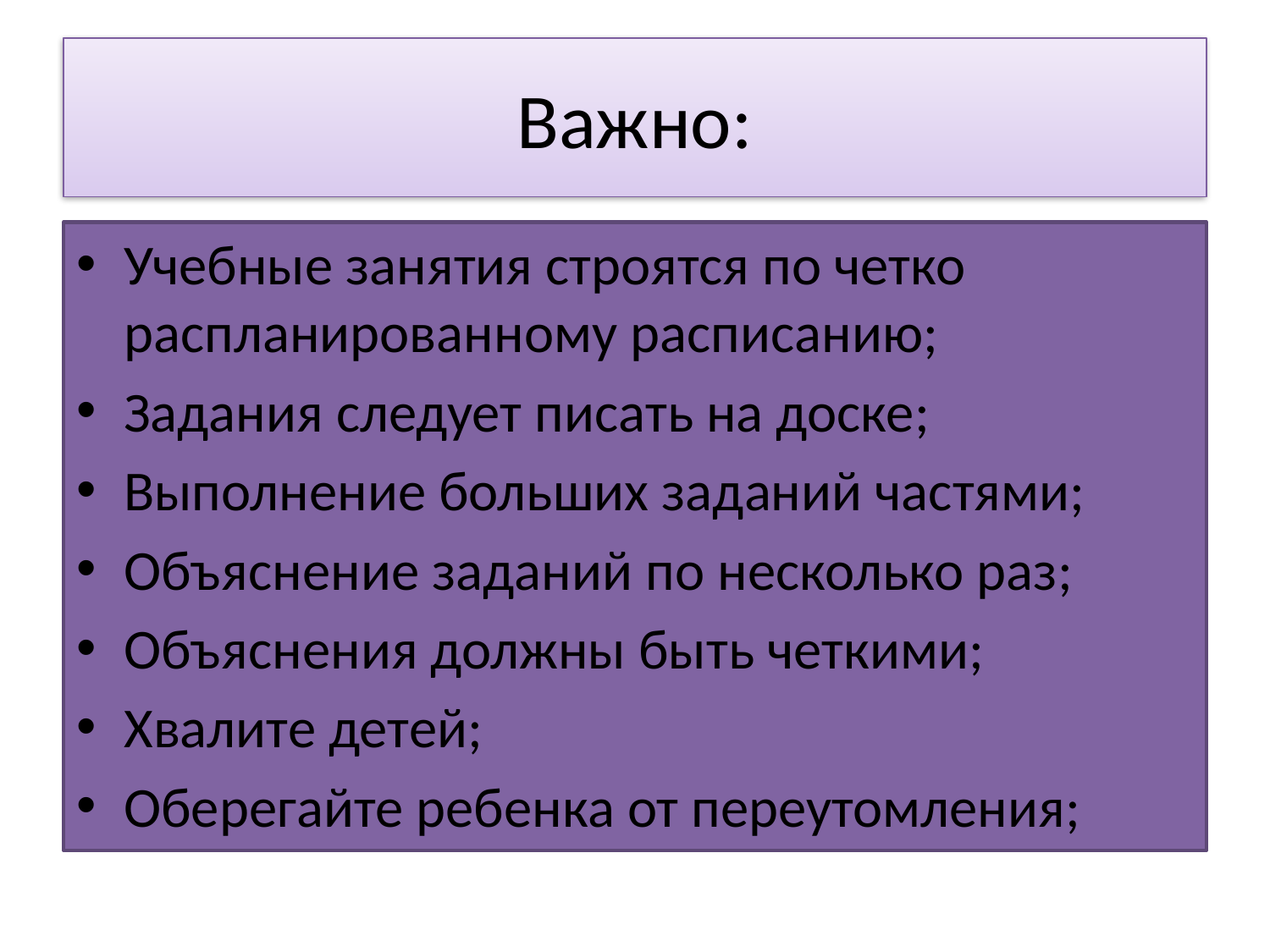

# Важно:
Учебные занятия строятся по четко распланированному расписанию;
Задания следует писать на доске;
Выполнение больших заданий частями;
Объяснение заданий по несколько раз;
Объяснения должны быть четкими;
Хвалите детей;
Оберегайте ребенка от переутомления;